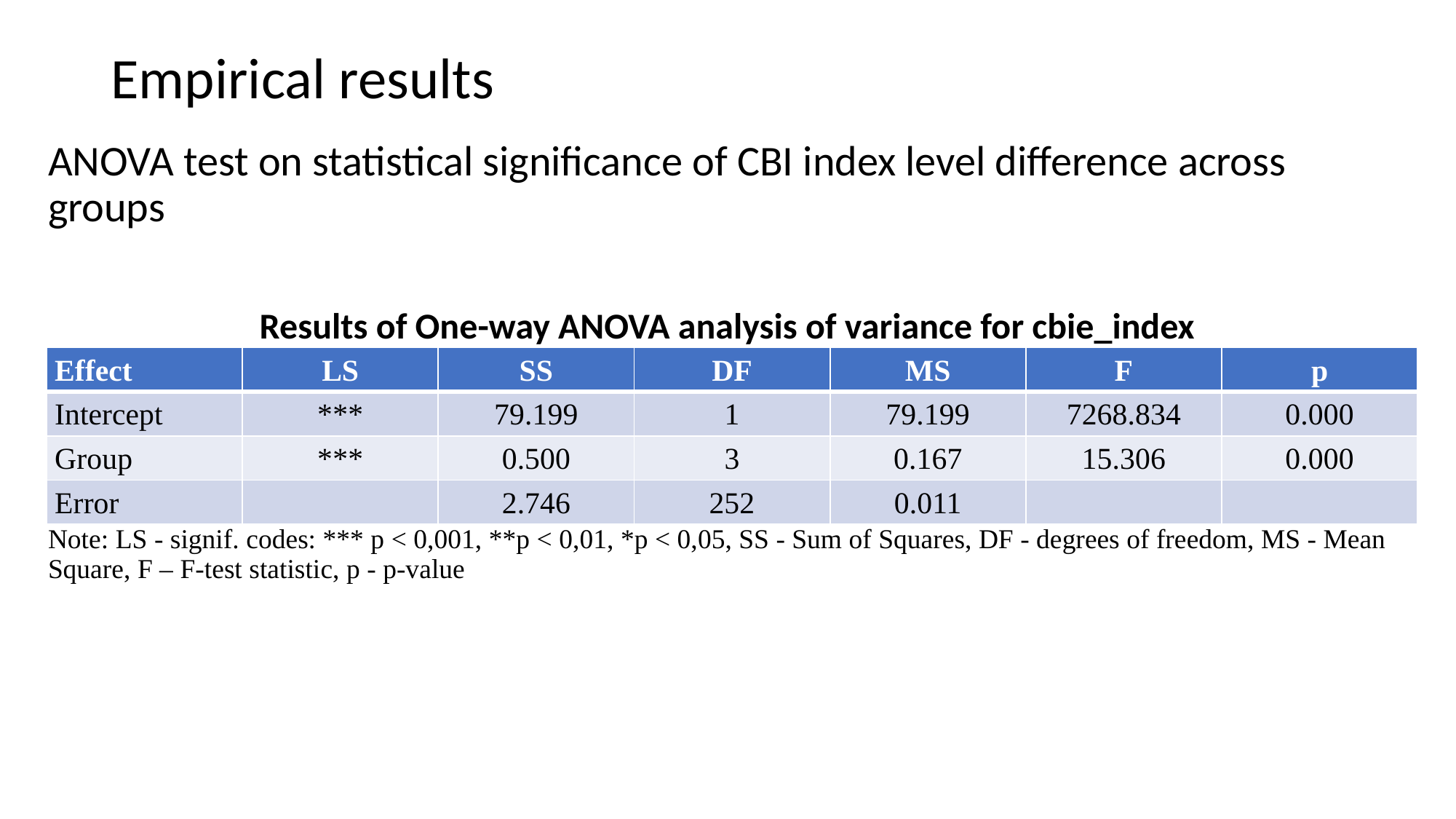

# Empirical results
ANOVA test on statistical significance of CBI index level difference across groups

Results of One-way ANOVA analysis of variance for cbie_index

Note: LS - signif. codes: *** p < 0,001, **p < 0,01, *p < 0,05, SS - Sum of Squares, DF - degrees of freedom, MS - Mean Square, F – F-test statistic, p - p-value

| Effect | LS | SS | DF | MS | F | p |
| --- | --- | --- | --- | --- | --- | --- |
| Intercept | \*\*\* | 79.199 | 1 | 79.199 | 7268.834 | 0.000 |
| Group | \*\*\* | 0.500 | 3 | 0.167 | 15.306 | 0.000 |
| Error |  | 2.746 | 252 | 0.011 |  |  |